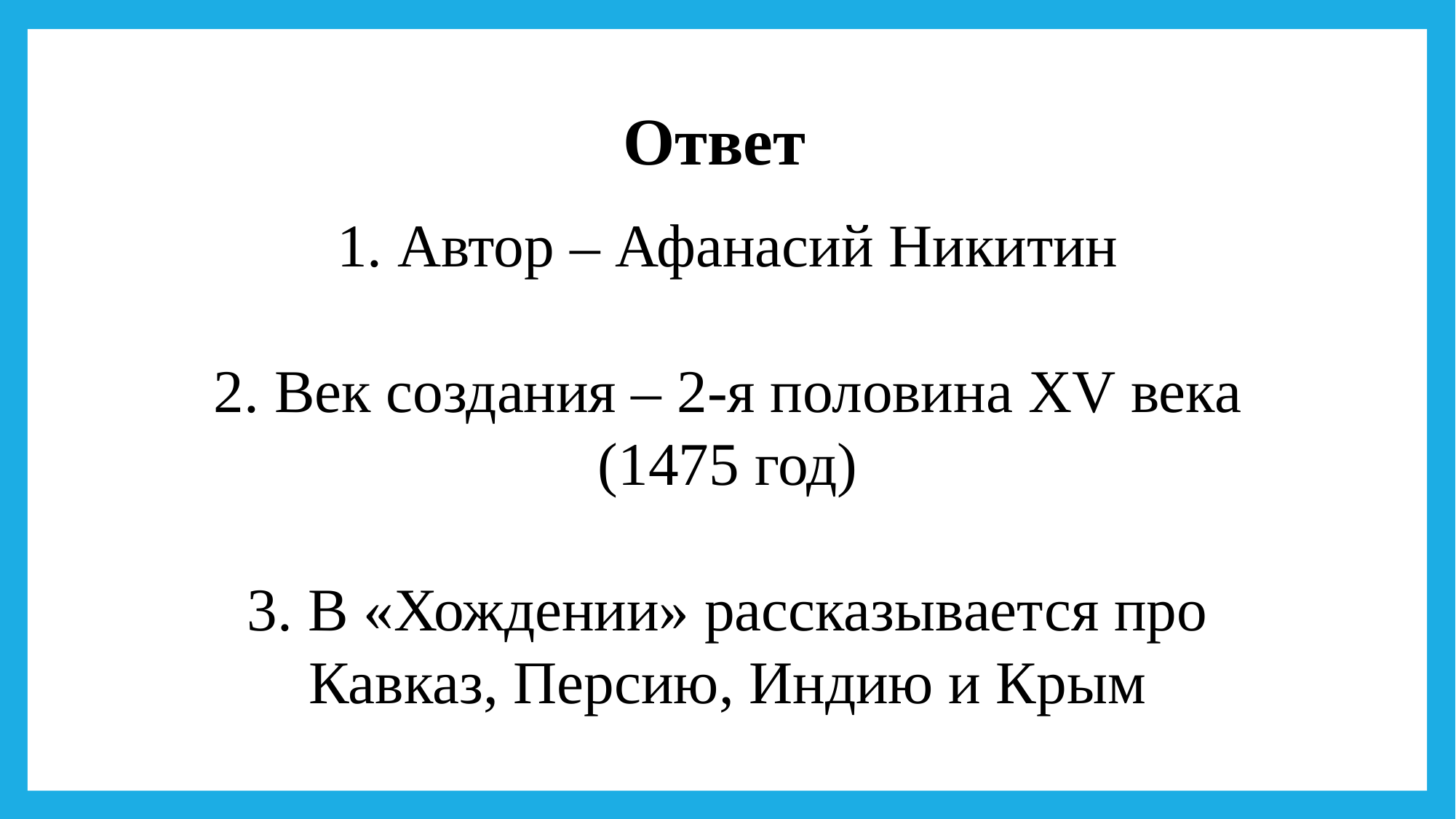

Ответ
1. Автор – Афанасий Никитин

2. Век создания – 2-я половина XV века (1475 год)

3. В «Хождении» рассказывается про Кавказ, Персию, Индию и Крым